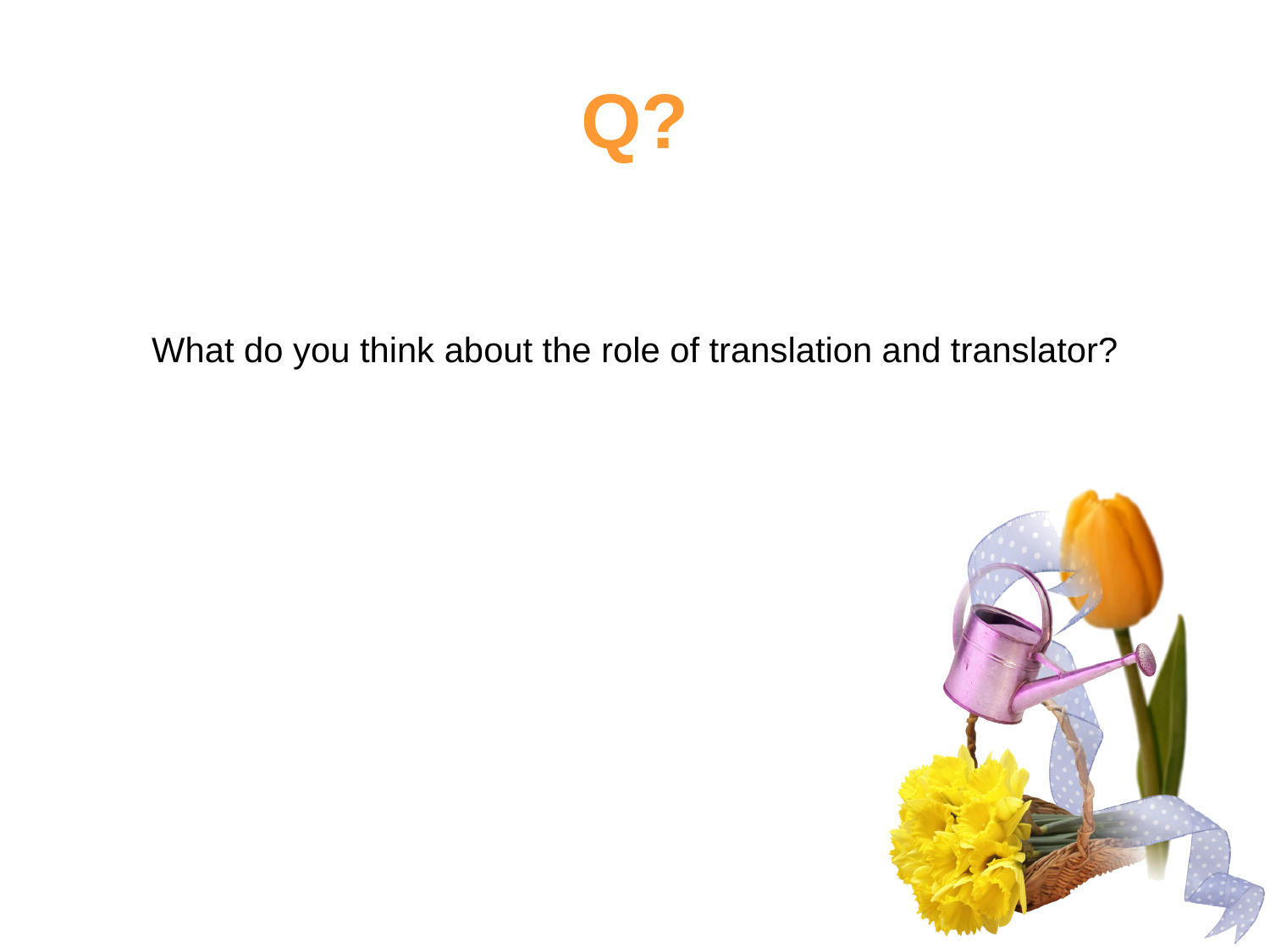

# Q?

What do you think about the role of translation and translator?